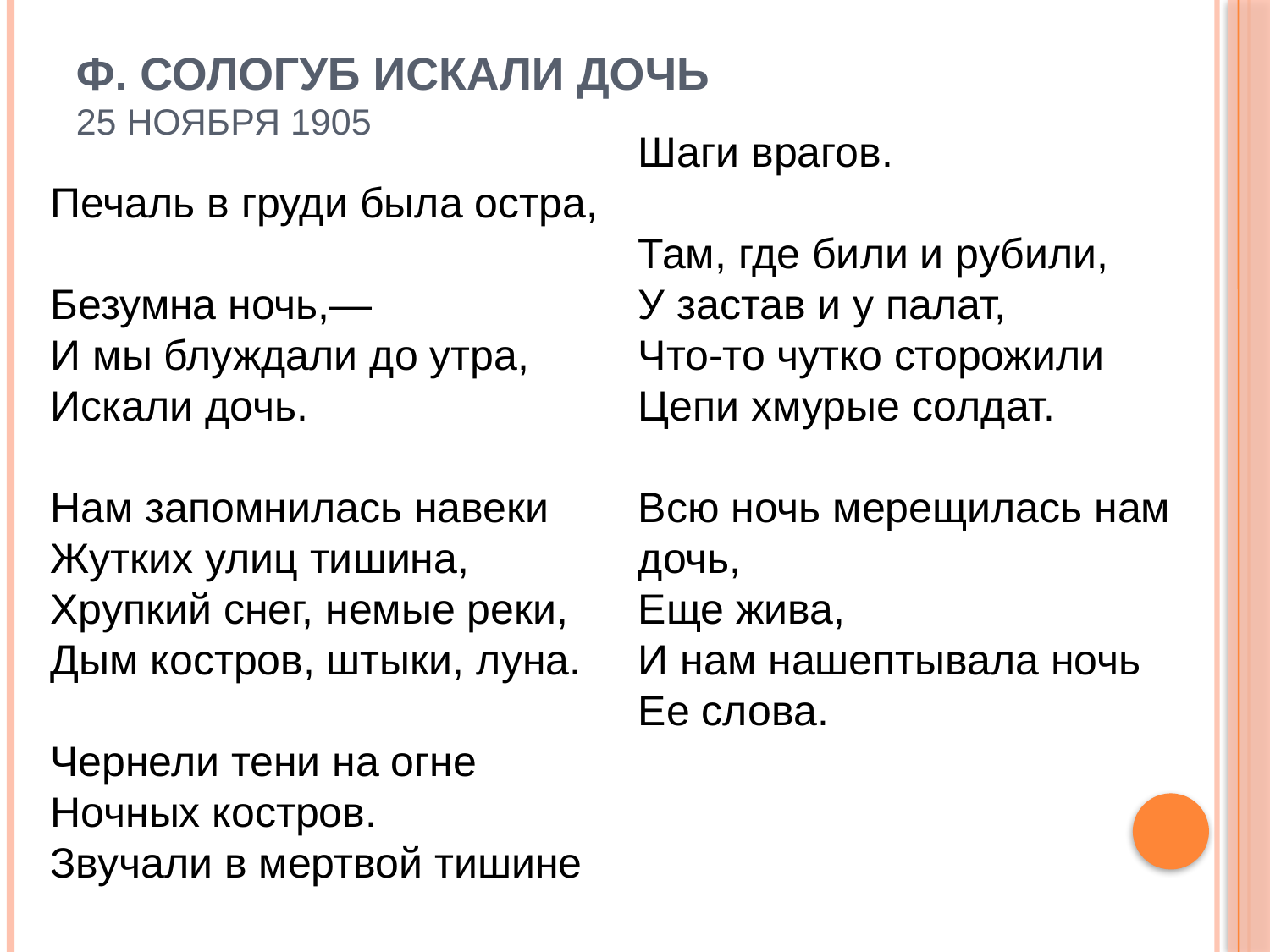

# Ф. Сологуб ИСКАЛИ ДОЧЬ 25 ноября 1905
Печаль в груди была остра,
Безумна ночь,—
И мы блуждали до утра,
Искали дочь.
Нам запомнилась навеки
Жутких улиц тишина,
Хрупкий снег, немые реки,
Дым костров, штыки, луна.
Чернели тени на огне
Ночных костров.
Звучали в мертвой тишине
Шаги врагов.
Там, где били и рубили,
У застав и у палат,
Что-то чутко сторожили
Цепи хмурые солдат.
Всю ночь мерещилась нам дочь,
Еще жива,
И нам нашептывала ночь
Ее слова.